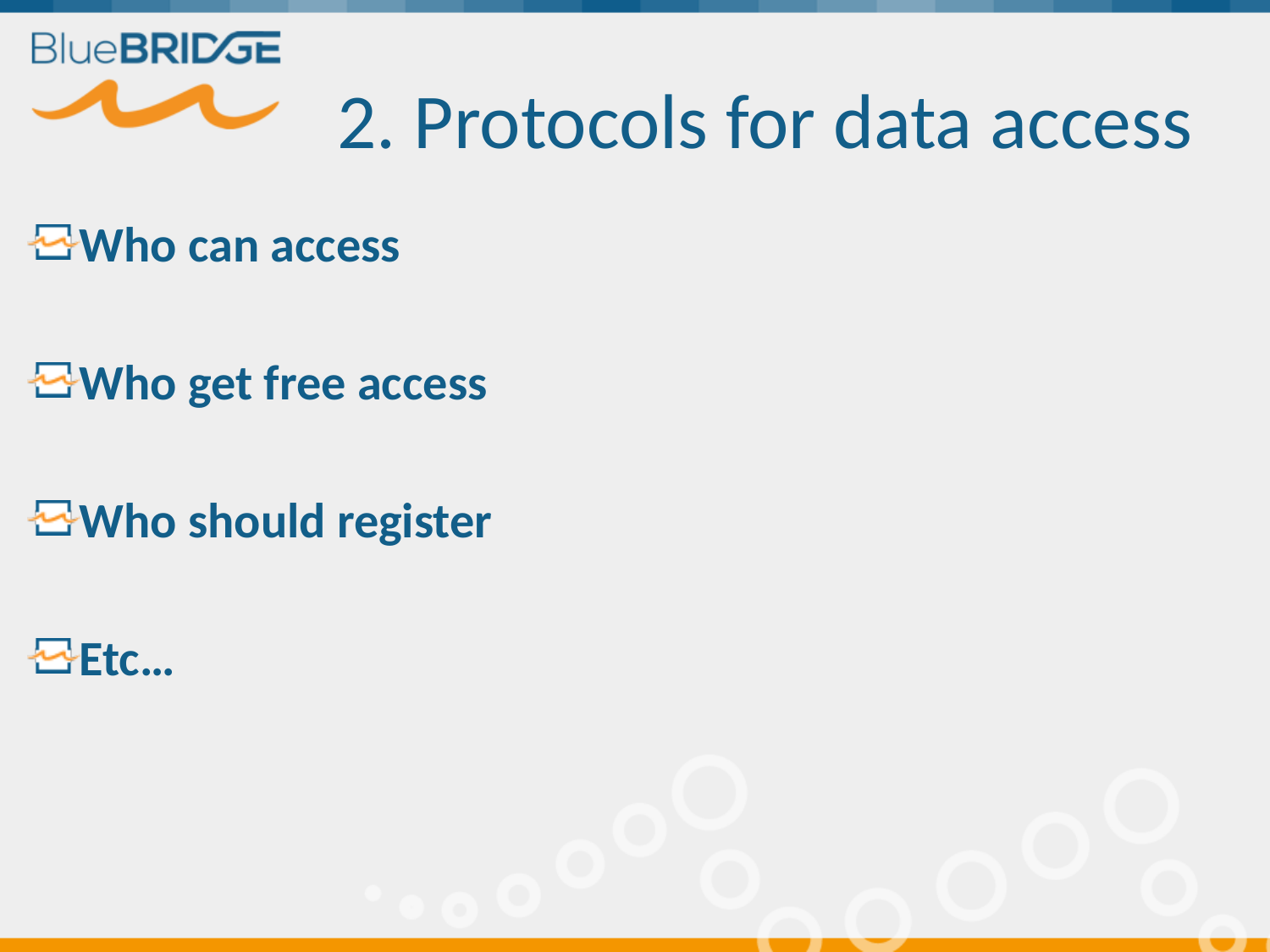

# 2. Protocols for data access
Who can access

Who get free access

Who should register

Etc…